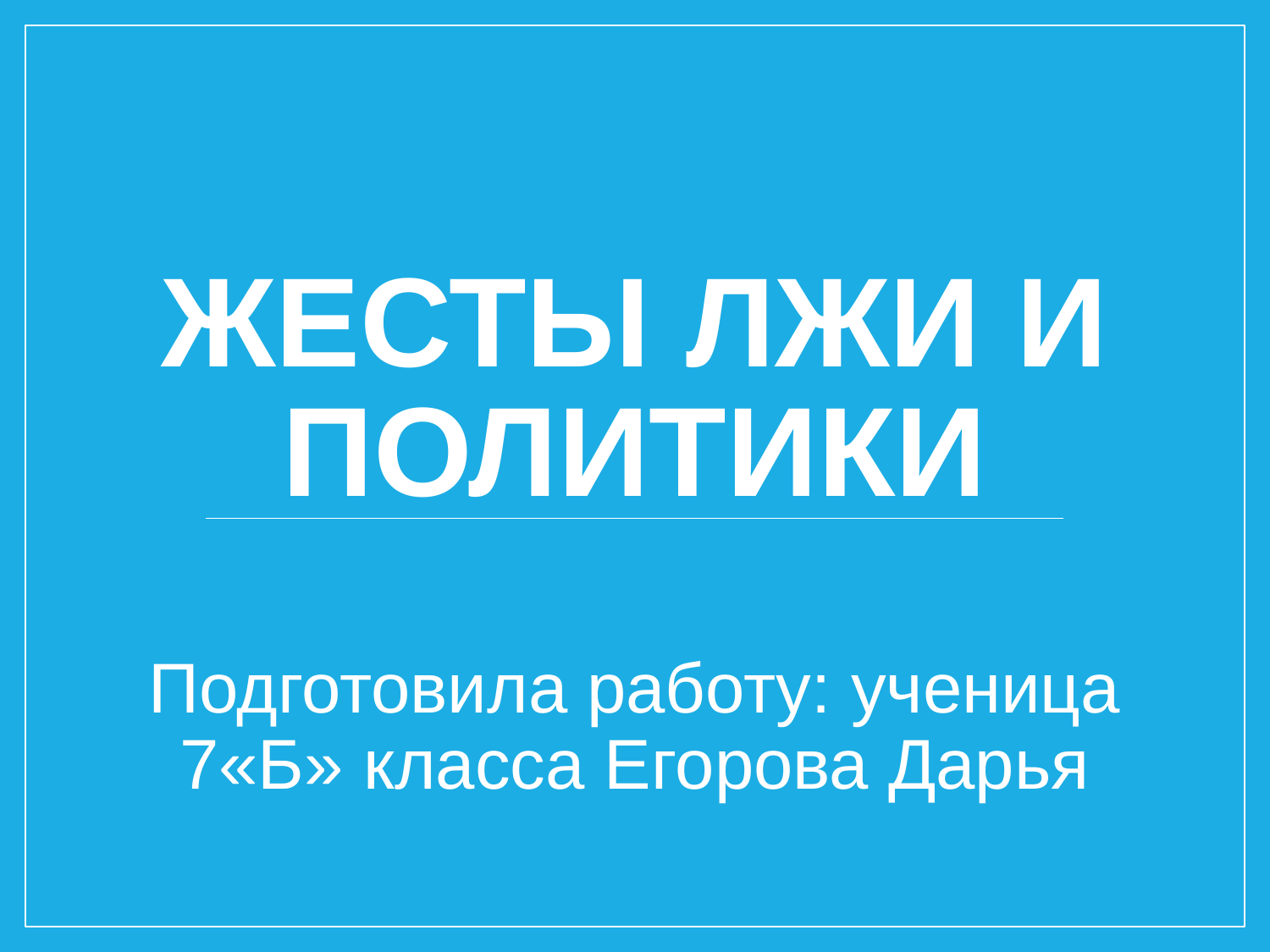

# Жесты лжи и политики
Подготовила работу: ученица 7«Б» класса Егорова Дарья